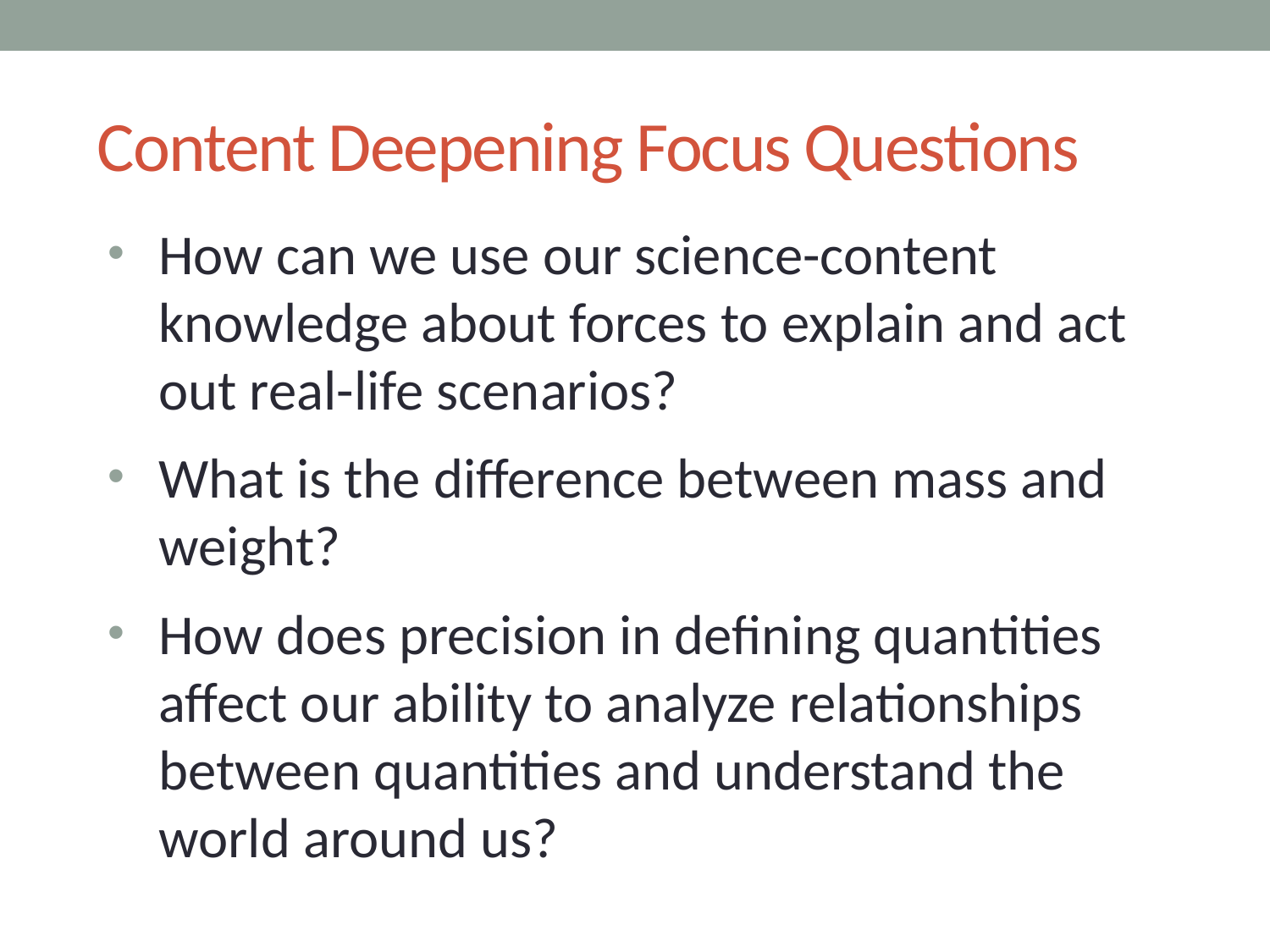

# Content Deepening Focus Questions
How can we use our science-content knowledge about forces to explain and act out real-life scenarios?
What is the difference between mass and weight?
How does precision in defining quantities affect our ability to analyze relationships between quantities and understand the world around us?